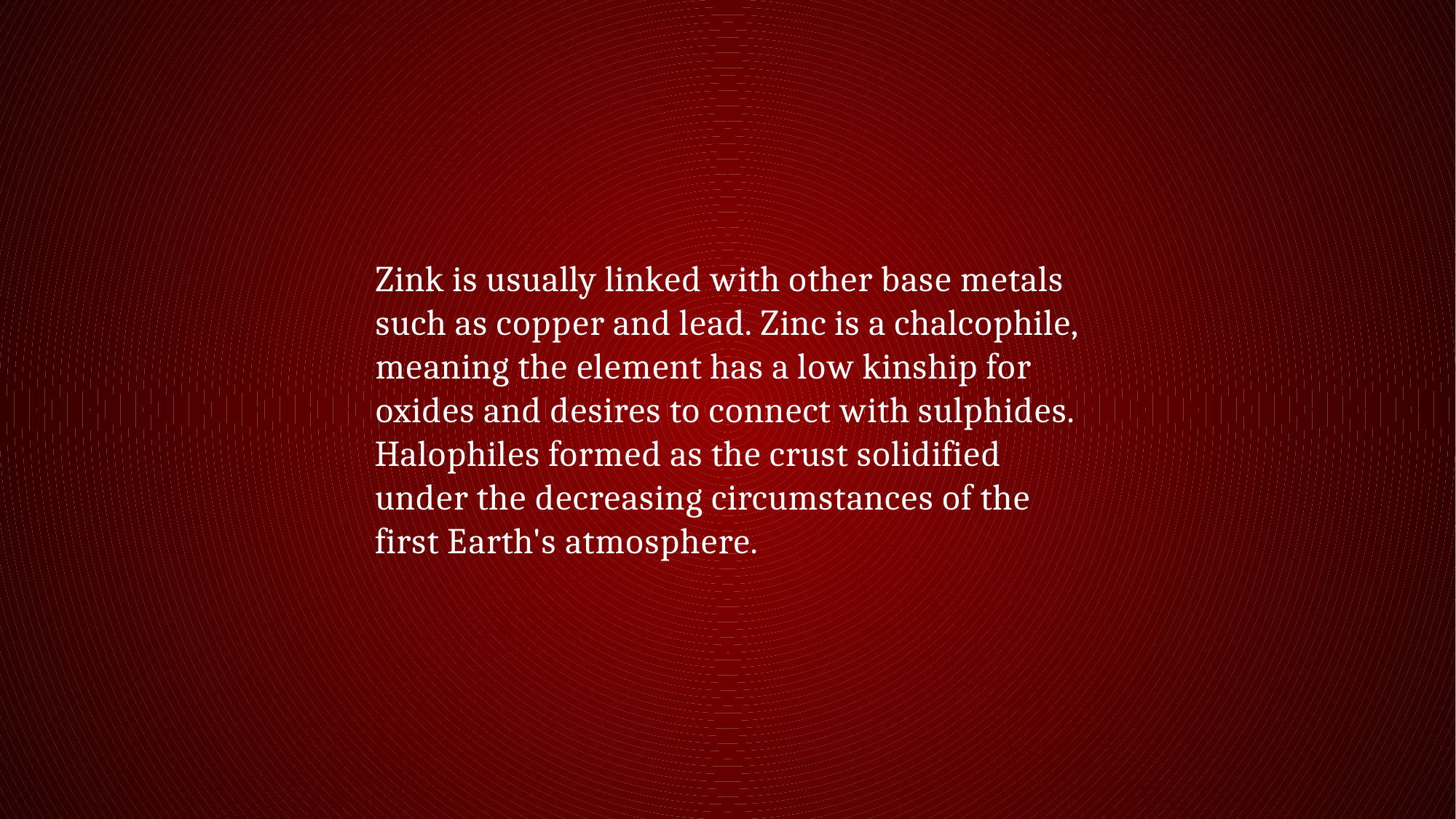

Zink is usually linked with other base metals such as copper and lead. Zinc is a chalcophile, meaning the element has a low kinship for oxides and desires to connect with sulphides. Halophiles formed as the crust solidified under the decreasing circumstances of the first Earth's atmosphere.